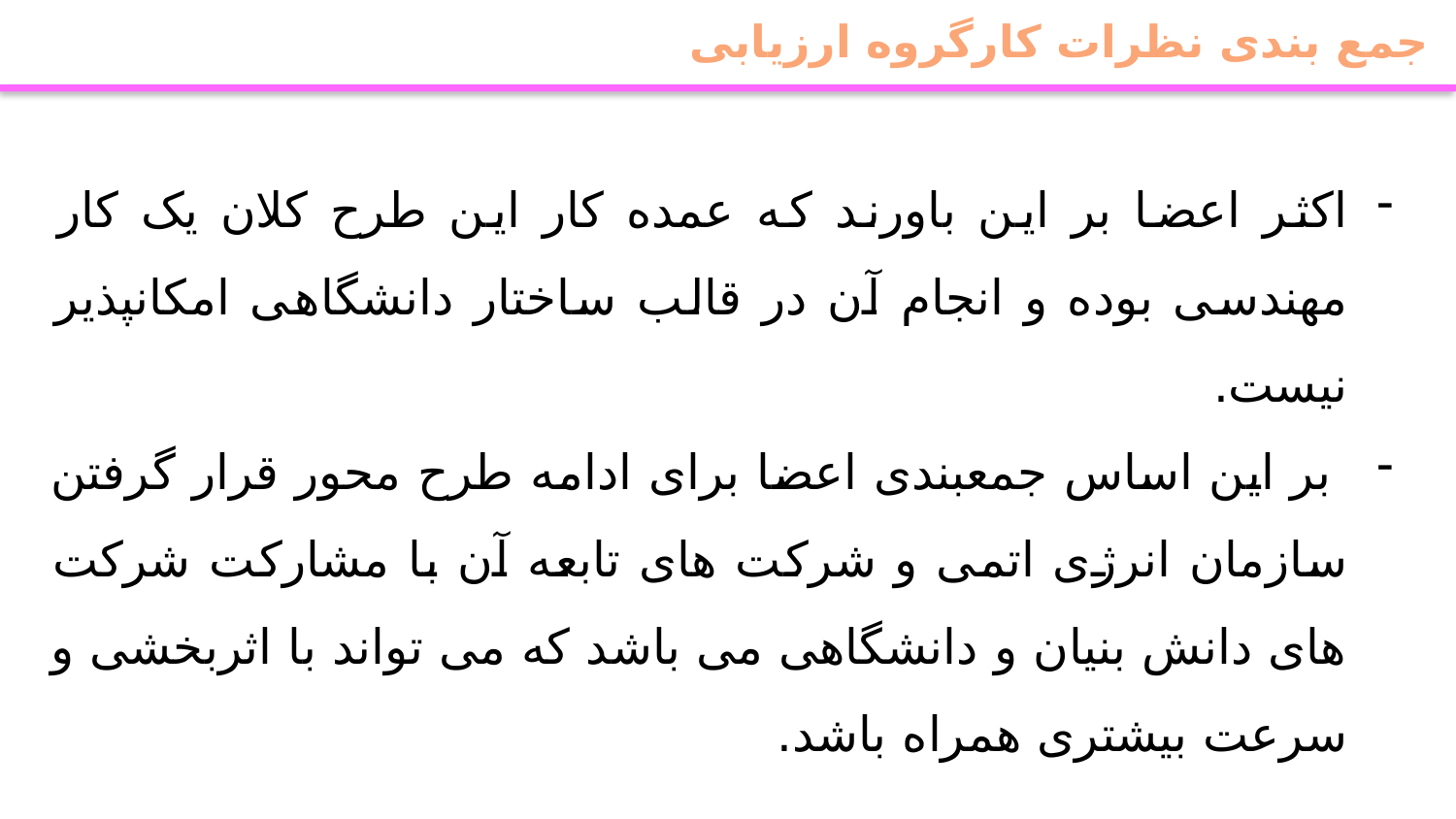

جمع بندی نظرات کارگروه ارزیابی

اکثر اعضا بر این باورند که عمده کار این طرح کلان یک کار مهندسی بوده و انجام آن در قالب ساختار دانشگاهی امکانپذیر نیست.
 بر این اساس جمعبندی اعضا برای ادامه طرح محور قرار گرفتن سازمان انرژی اتمی و شرکت های تابعه آن با مشارکت شرکت های دانش بنیان و دانشگاهی می باشد که می تواند با اثربخشی و سرعت بیشتری همراه باشد.